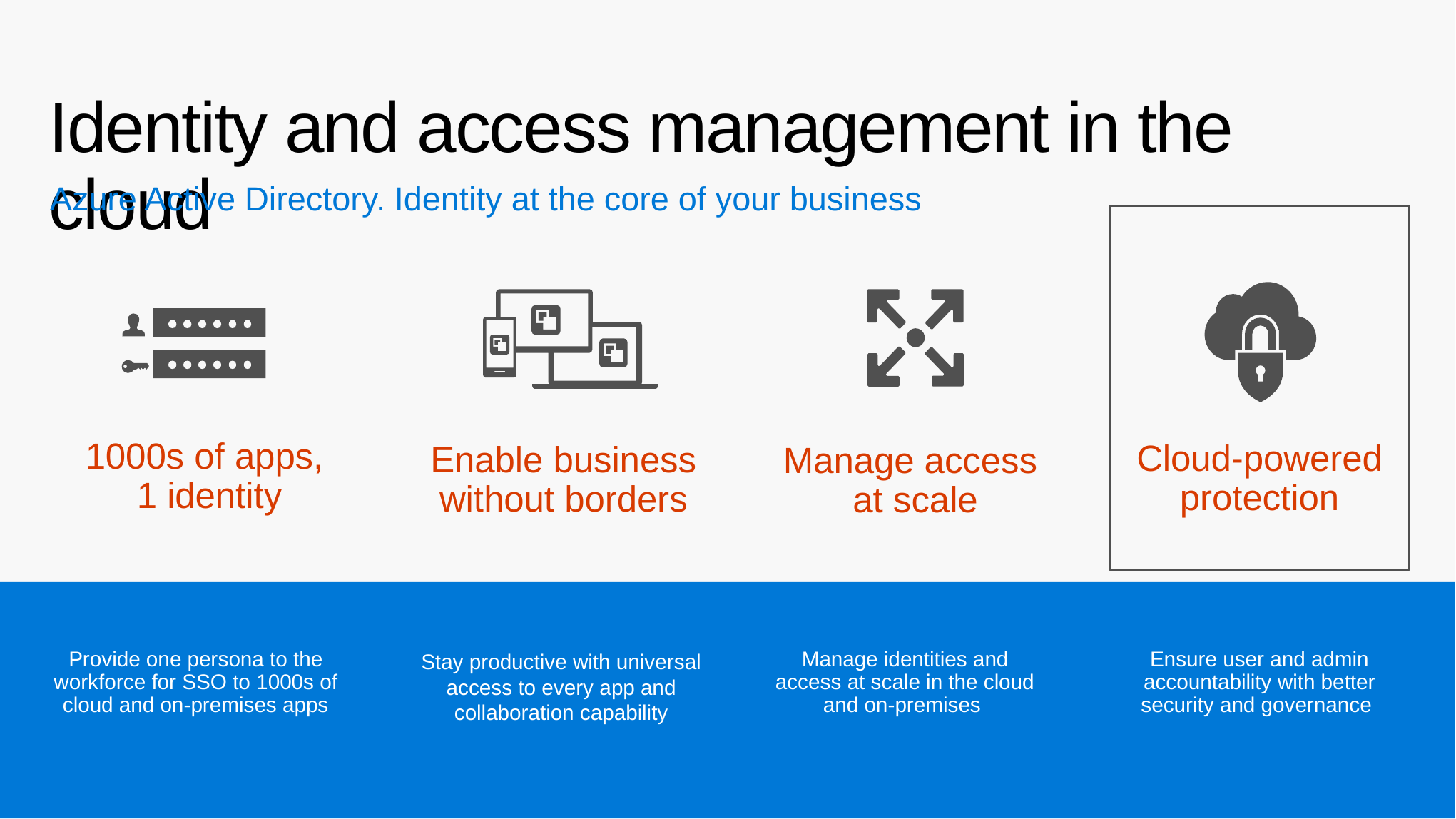

# Identity and access management in the cloud
Azure Active Directory. Identity at the core of your business

Cloud-powered protection

Manage access
at scale

Enable business without borders

1000s of apps,
1 identity

Provide one persona to the workforce for SSO to 1000s of cloud and on-premises apps
Manage identities and access at scale in the cloud and on-premises
Ensure user and admin accountability with better security and governance
Stay productive with universal access to every app and collaboration capability